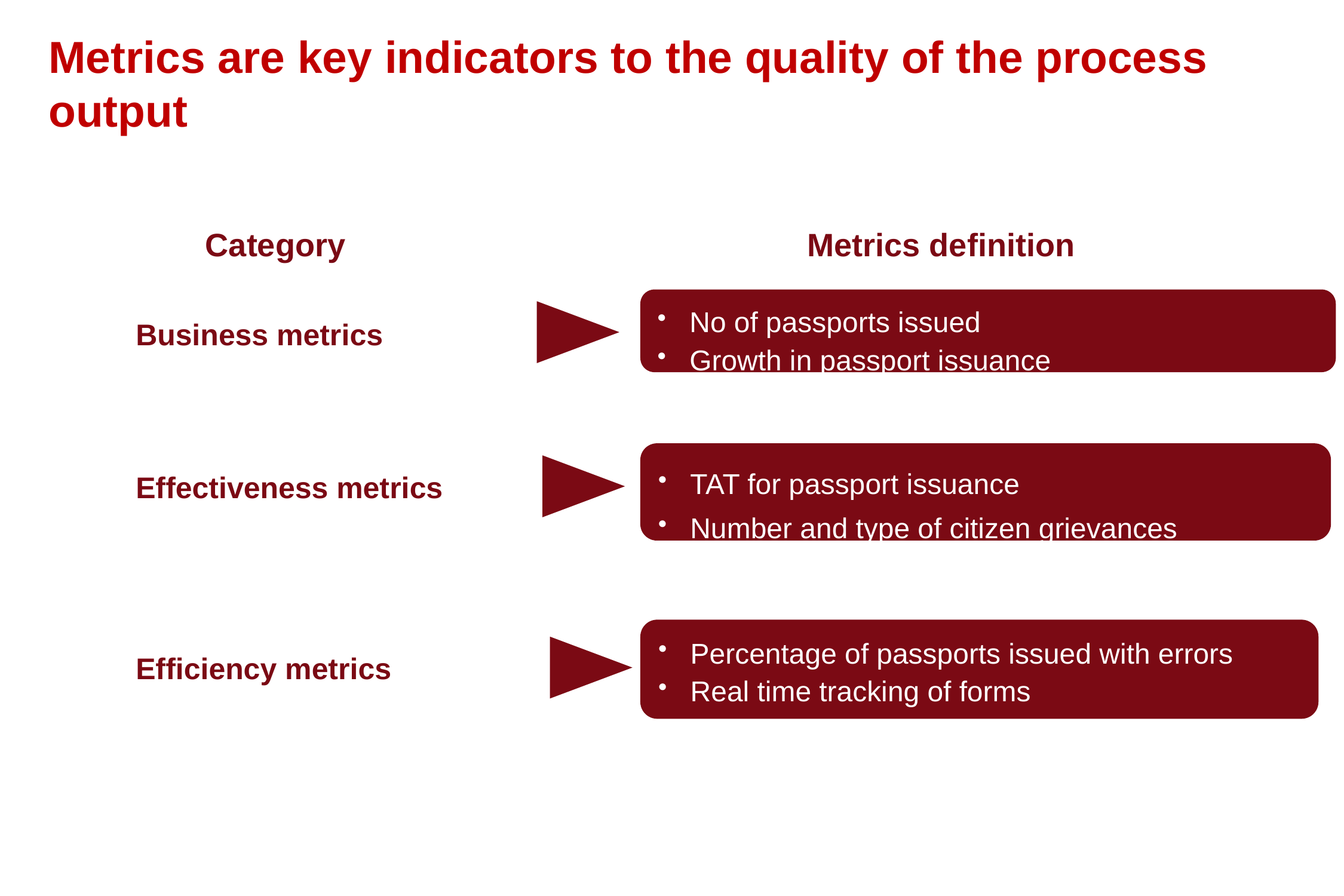

# Metrics are key indicators to the quality of the process output
Category
Metrics definition
No of passports issued
Growth in passport issuance

Business metrics
TAT for passport issuance
Number and type of citizen grievances

Effectiveness metrics
Percentage of passports issued with errors
Real time tracking of forms
Efficiency metrics